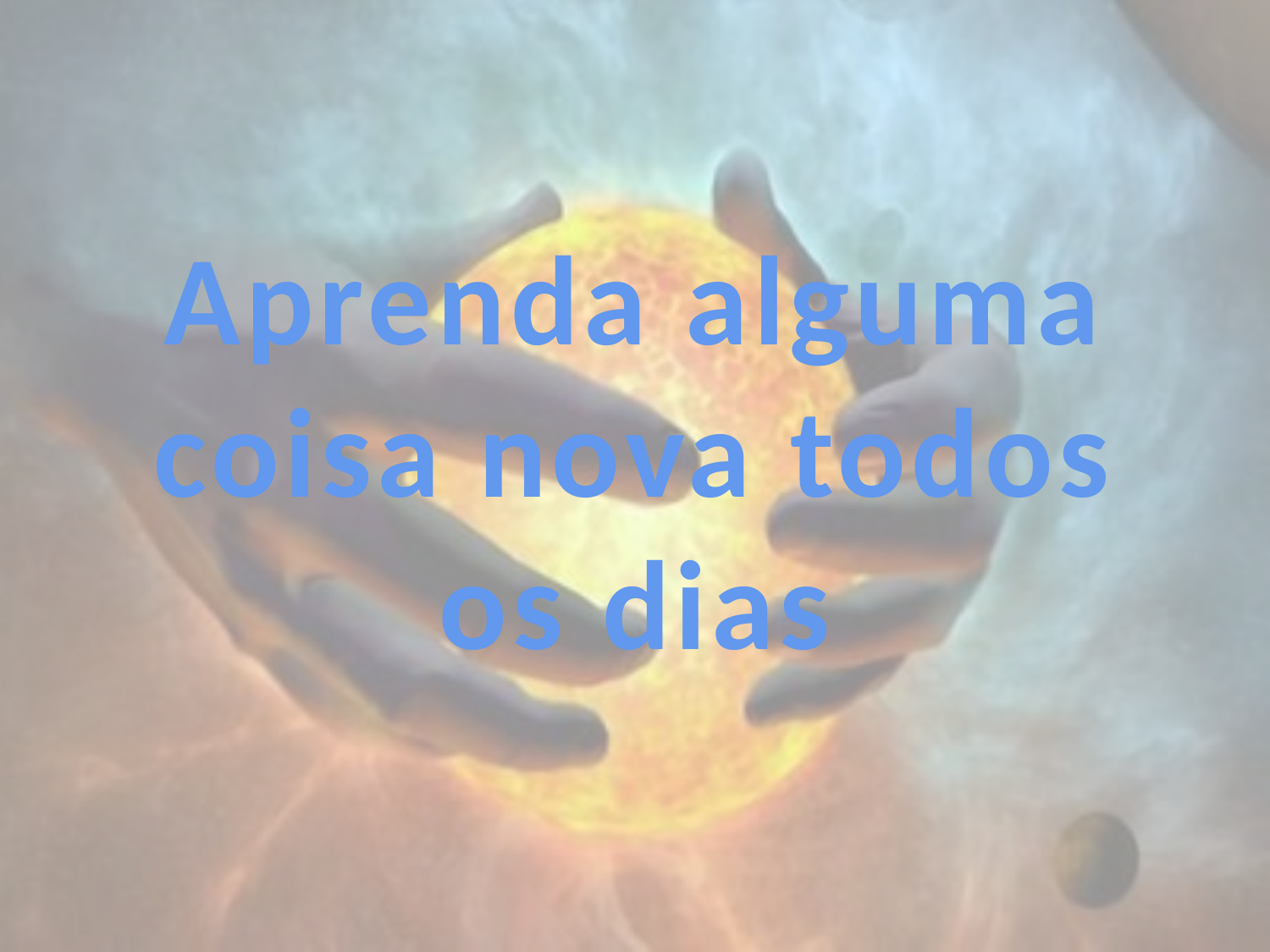

# Aprenda alguma coisa nova todos os dias